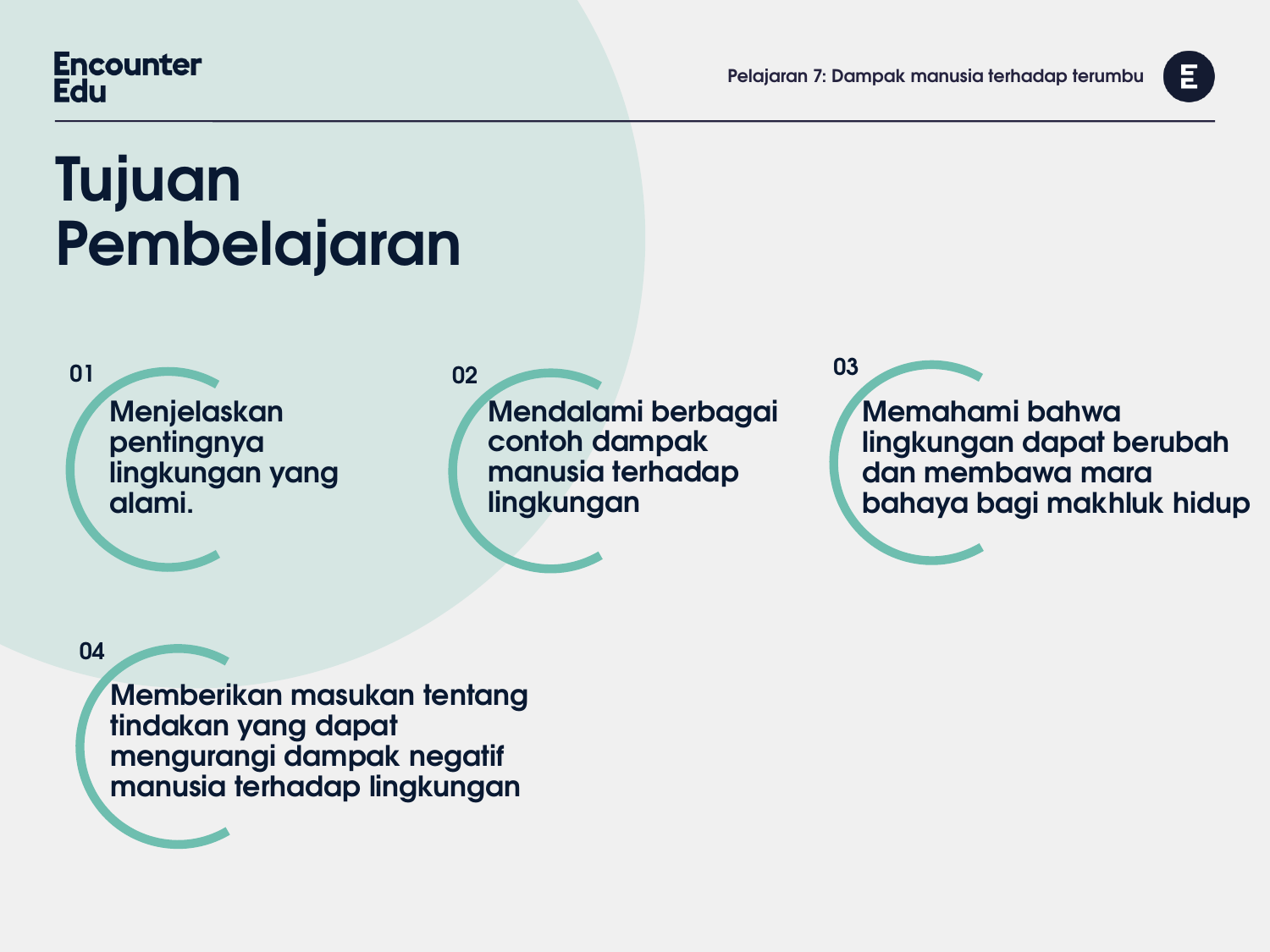

# Pelajaran 7: Dampak manusia terhadap terumbu
Tujuan Pembelajaran
Mendalami berbagai contoh dampak
manusia terhadap lingkungan
Memahami bahwa lingkungan dapat berubah dan membawa mara bahaya bagi makhluk hidup
Menjelaskan pentingnya lingkungan yang alami.
Memberikan masukan tentang tindakan yang dapat mengurangi dampak negatif manusia terhadap lingkungan